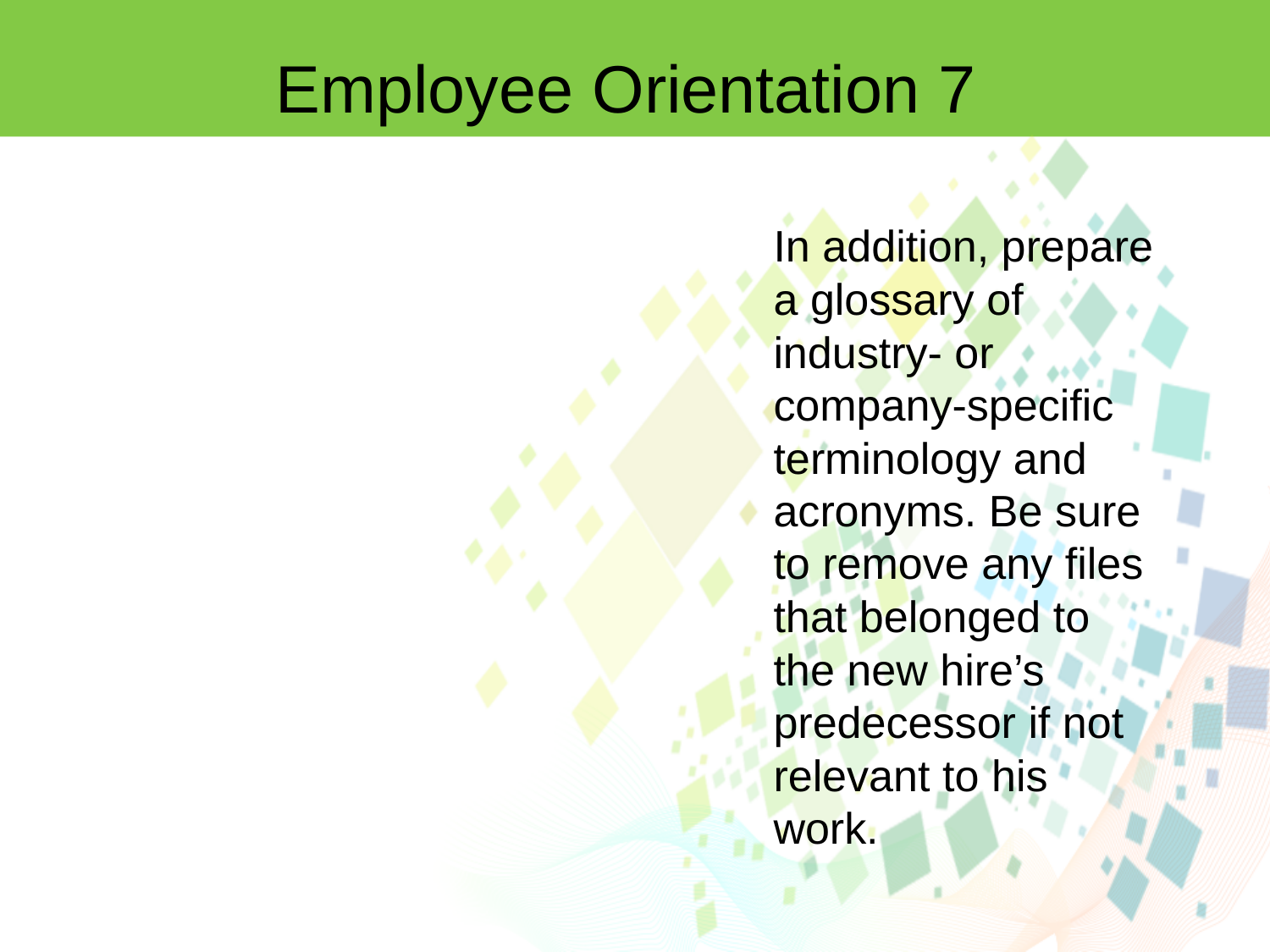

Employee Orientation 7
In addition, prepare a glossary of industry- or company-specific terminology and acronyms. Be sure to remove any files that belonged to the new hire’s predecessor if not relevant to his work.